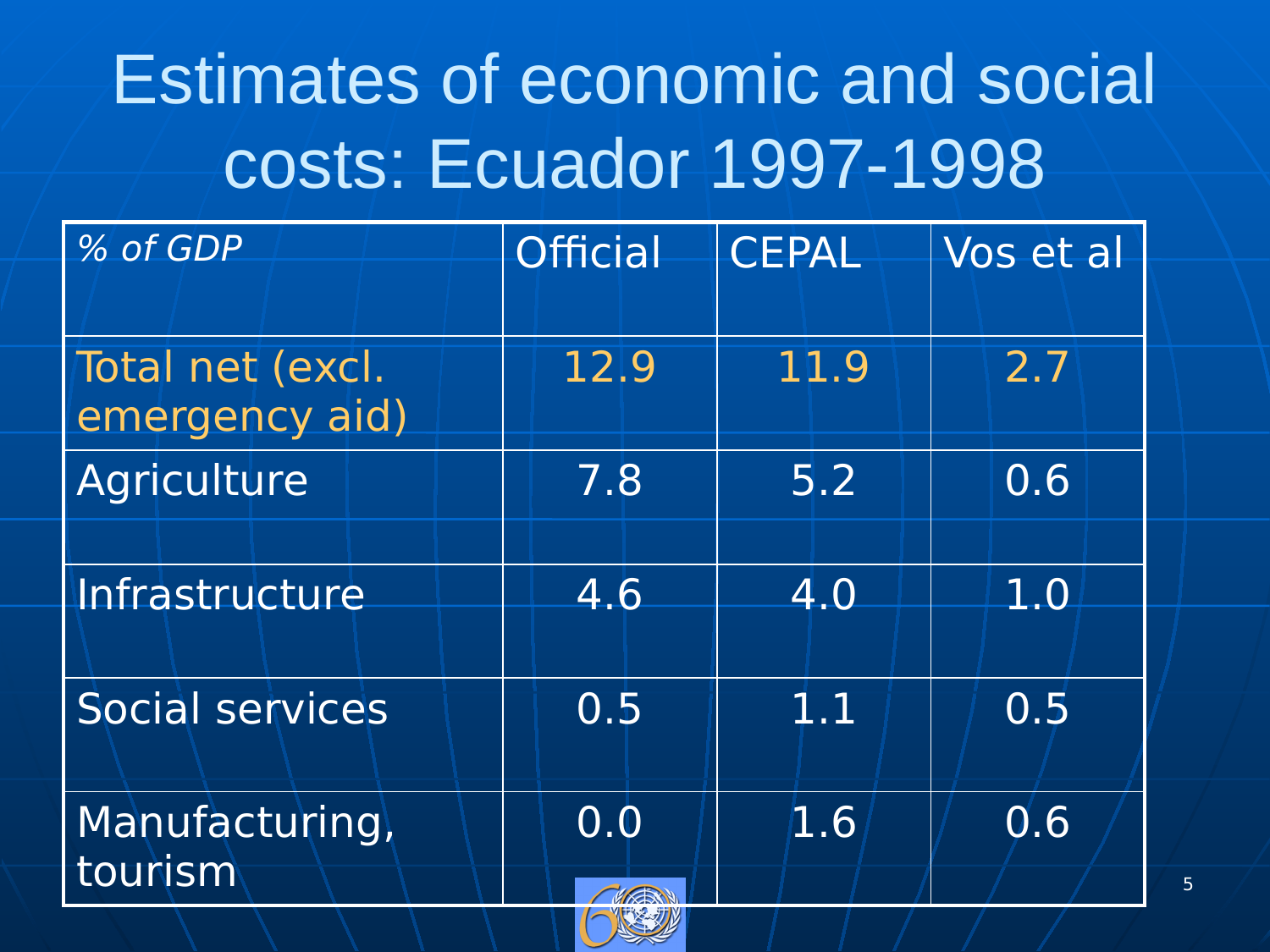

# Estimates of economic and social costs: Ecuador 1997-1998
| % of GDP | Official | CEPAL | Vos et al |
| --- | --- | --- | --- |
| Total net (excl. emergency aid) | 12.9 | 11.9 | 2.7 |
| Agriculture | 7.8 | 5.2 | 0.6 |
| Infrastructure | 4.6 | 4.0 | 1.0 |
| Social services | 0.5 | 1.1 | 0.5 |
| Manufacturing, tourism | 0.0 | 1.6 | 0.6 |
5